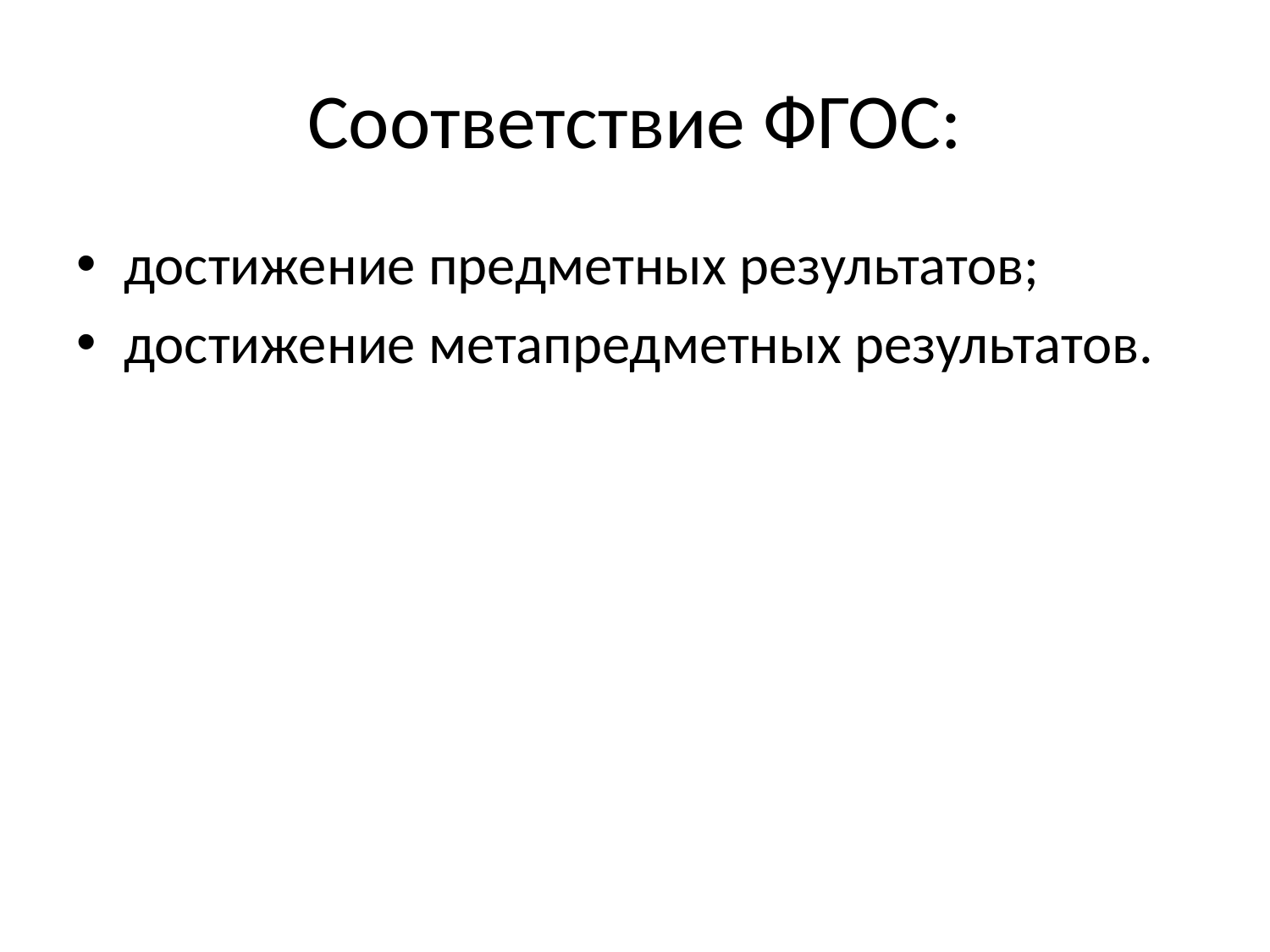

# Соответствие ФГОС:
достижение предметных результатов;
достижение метапредметных результатов.